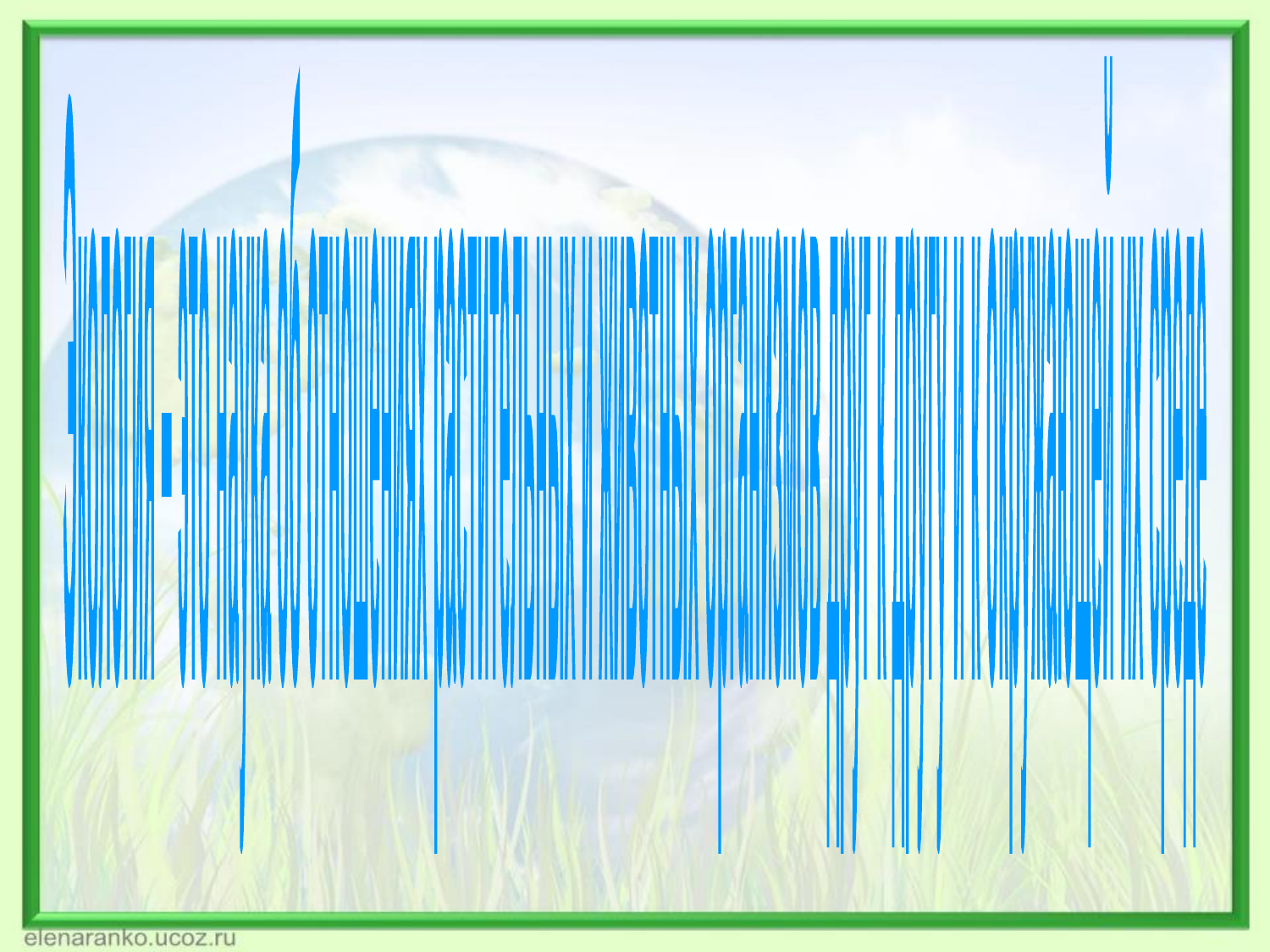

Экология – это наука об отношениях растительных и животных организмов друг к другу и к окружающей их среде